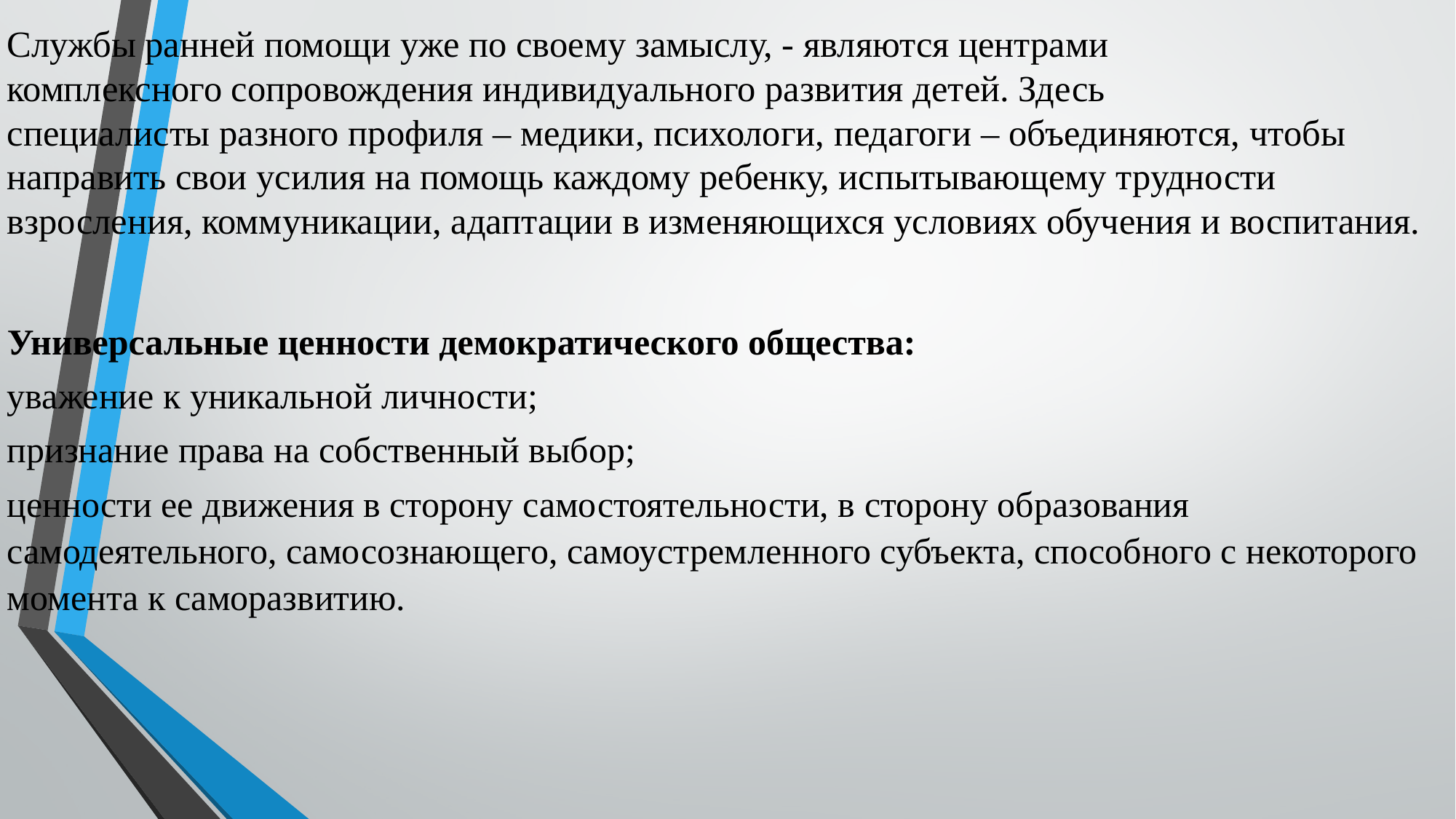

# Службы ранней помощи уже по своему замыслу, - являются центрами комплексного сопровождения индивидуального развития детей. Здесь специалисты разного профиля – медики, психологи, педагоги – объединяются, чтобы направить свои усилия на помощь каждому ребенку, испытывающему трудности взросления, коммуникации, адаптации в изменяющихся условиях обучения и воспитания.
Универсальные ценности демократического общества:
уважение к уникальной личности;
признание права на собственный выбор;
ценности ее движения в сторону самостоятельности, в сторону образования самодеятельного, самосознающего, самоустремленного субъекта, способного с некоторого момента к саморазвитию.